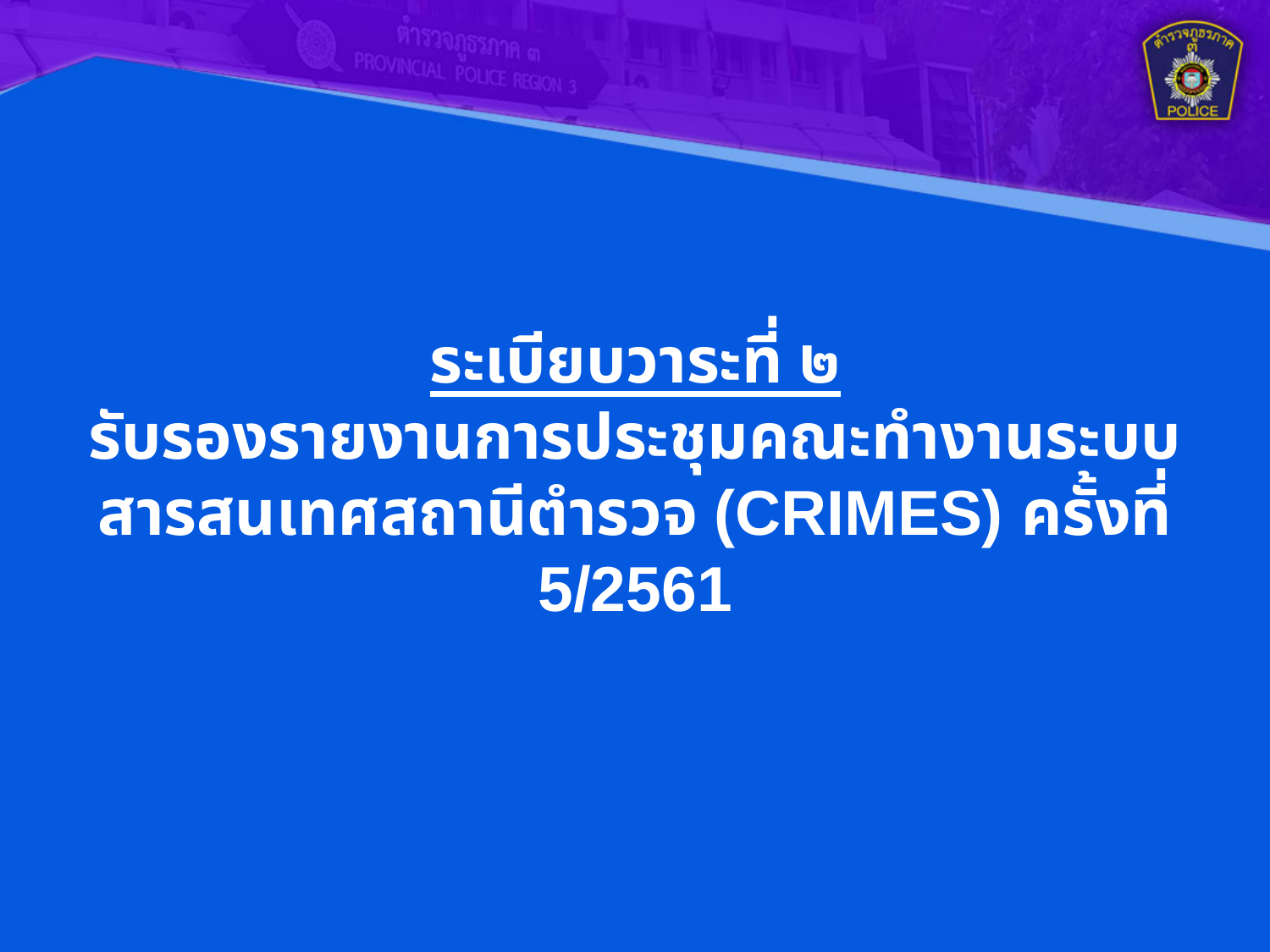

ระเบียบวาระที่ ๒
รับรองรายงานการประชุมคณะทำงานระบบสารสนเทศสถานีตำรวจ (CRIMES) ครั้งที่ 5/2561